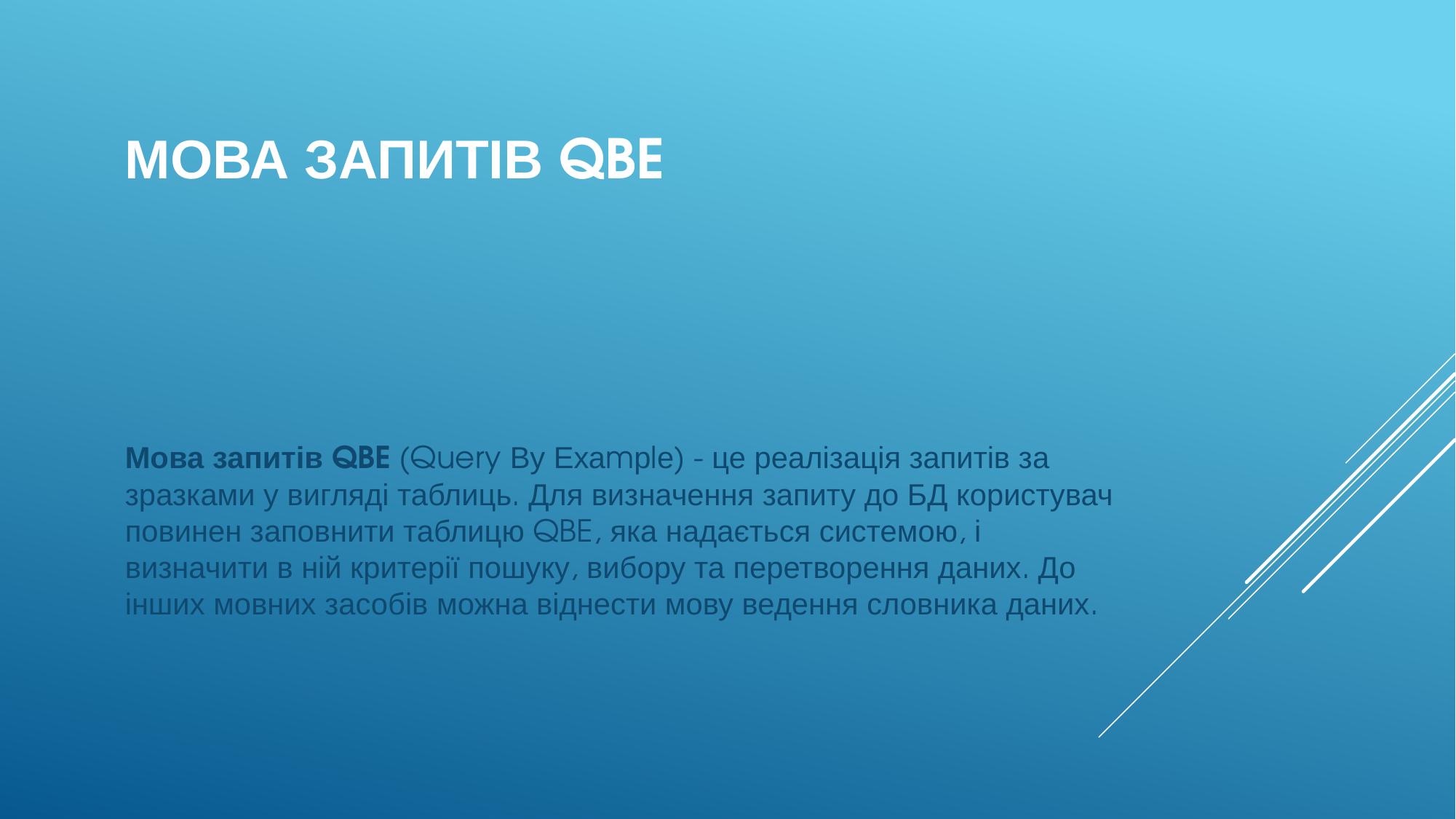

# Мова запитів QBE
Мова запитів QBE (Query Ву Ехаmрlе) - це реалізація запитів за зразками у вигляді таблиць. Для визначення запиту до БД користувач повинен заповнити таблицю QBE, яка надається системою, і визначити в ній критерії пошуку, вибору та перетворення даних. До інших мовних засобів можна віднести мову ведення словника даних.